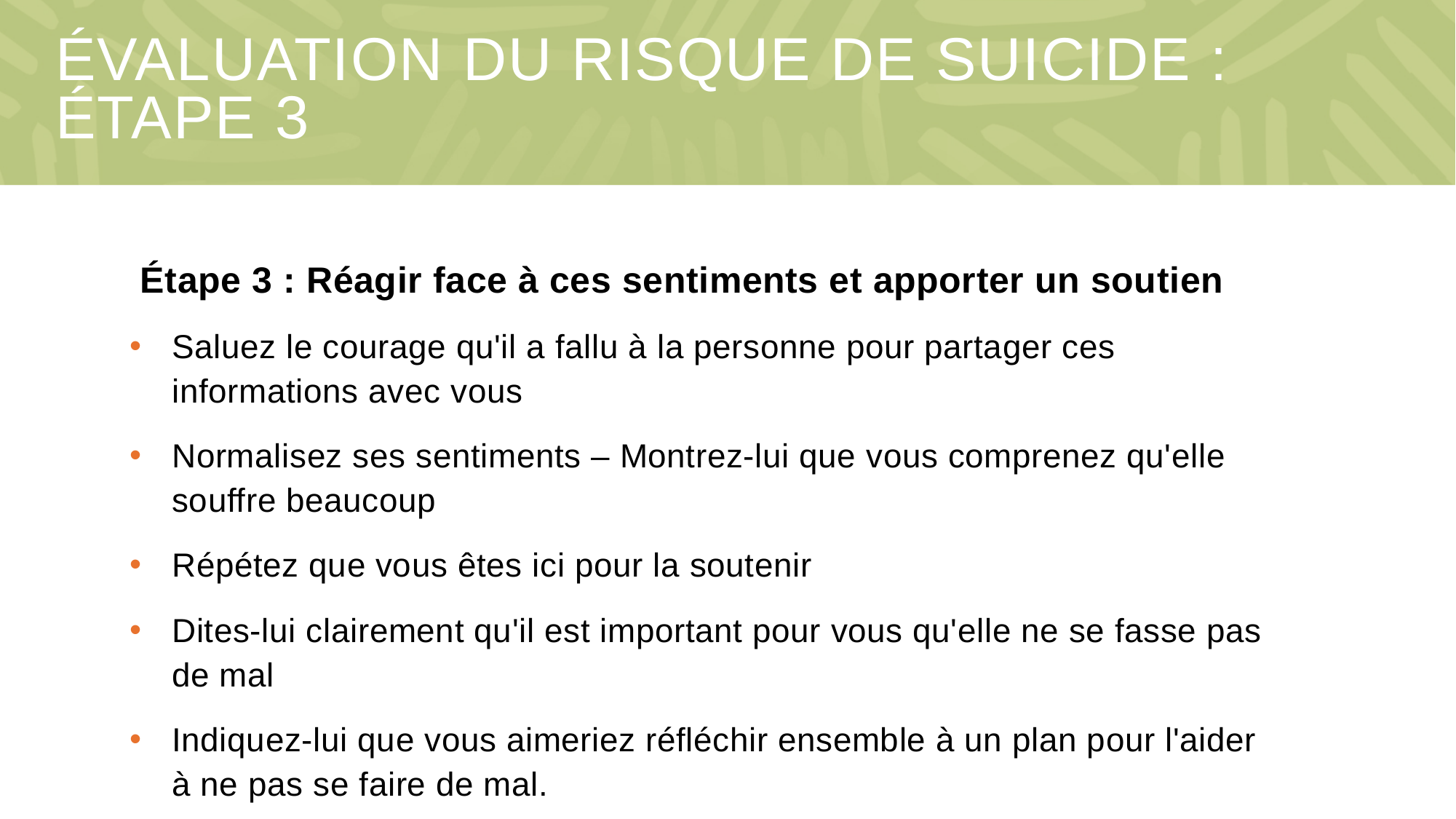

# Évaluation du risque de suicide : étape 3
Étape 3 : Réagir face à ces sentiments et apporter un soutien
Saluez le courage qu'il a fallu à la personne pour partager ces informations avec vous
Normalisez ses sentiments – Montrez-lui que vous comprenez qu'elle souffre beaucoup
Répétez que vous êtes ici pour la soutenir
Dites-lui clairement qu'il est important pour vous qu'elle ne se fasse pas de mal
Indiquez-lui que vous aimeriez réfléchir ensemble à un plan pour l'aider à ne pas se faire de mal.